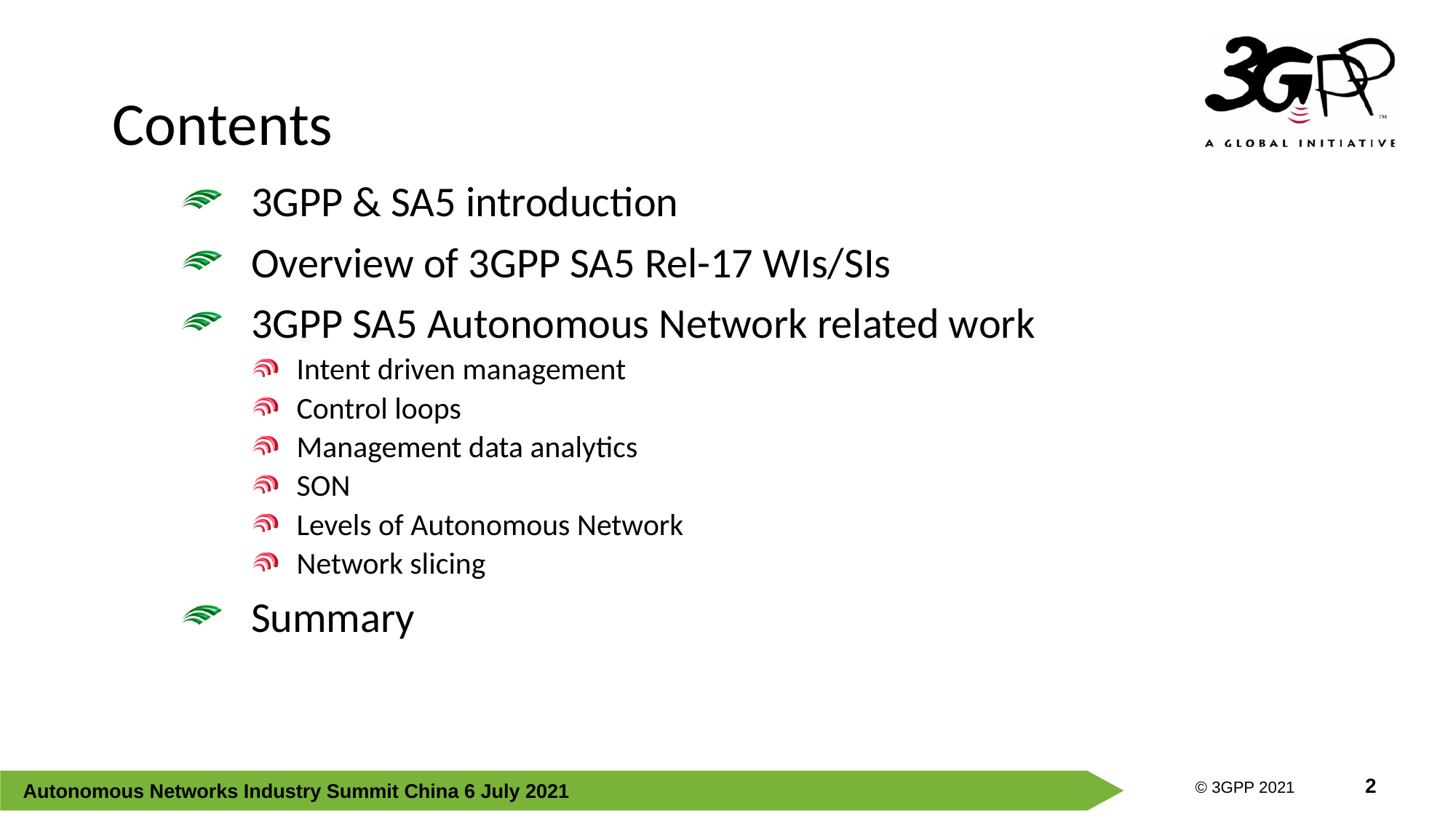

# Contents
3GPP & SA5 introduction
Overview of 3GPP SA5 Rel-17 WIs/SIs
3GPP SA5 Autonomous Network related work
Intent driven management
Control loops
Management data analytics
SON
Levels of Autonomous Network
Network slicing
Summary